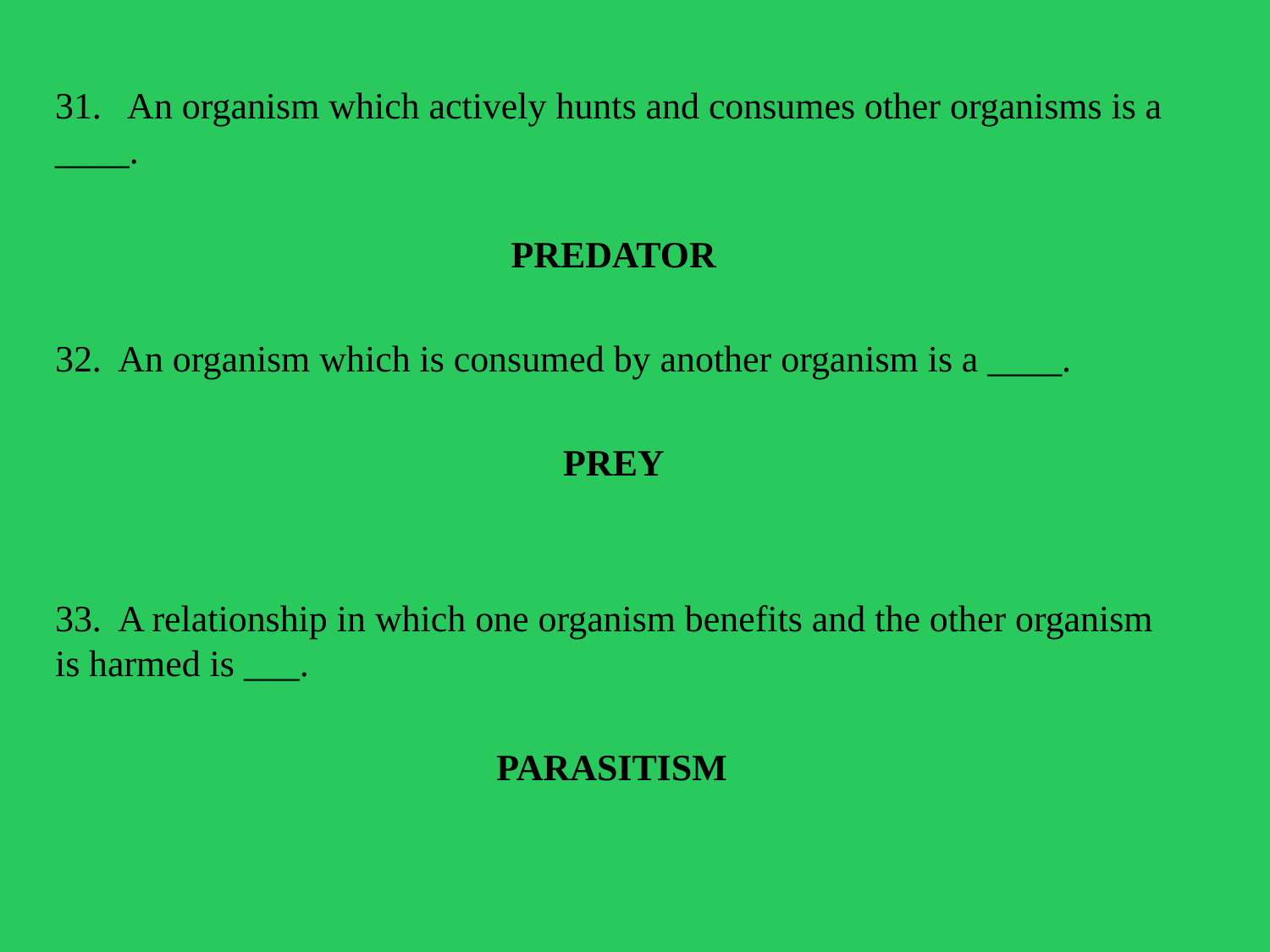

31.   An organism which actively hunts and consumes other organisms is a ____.

PREDATOR

32.  An organism which is consumed by another organism is a ____.

PREY

33.  A relationship in which one organism benefits and the other organism is harmed is ___.

PARASITISM